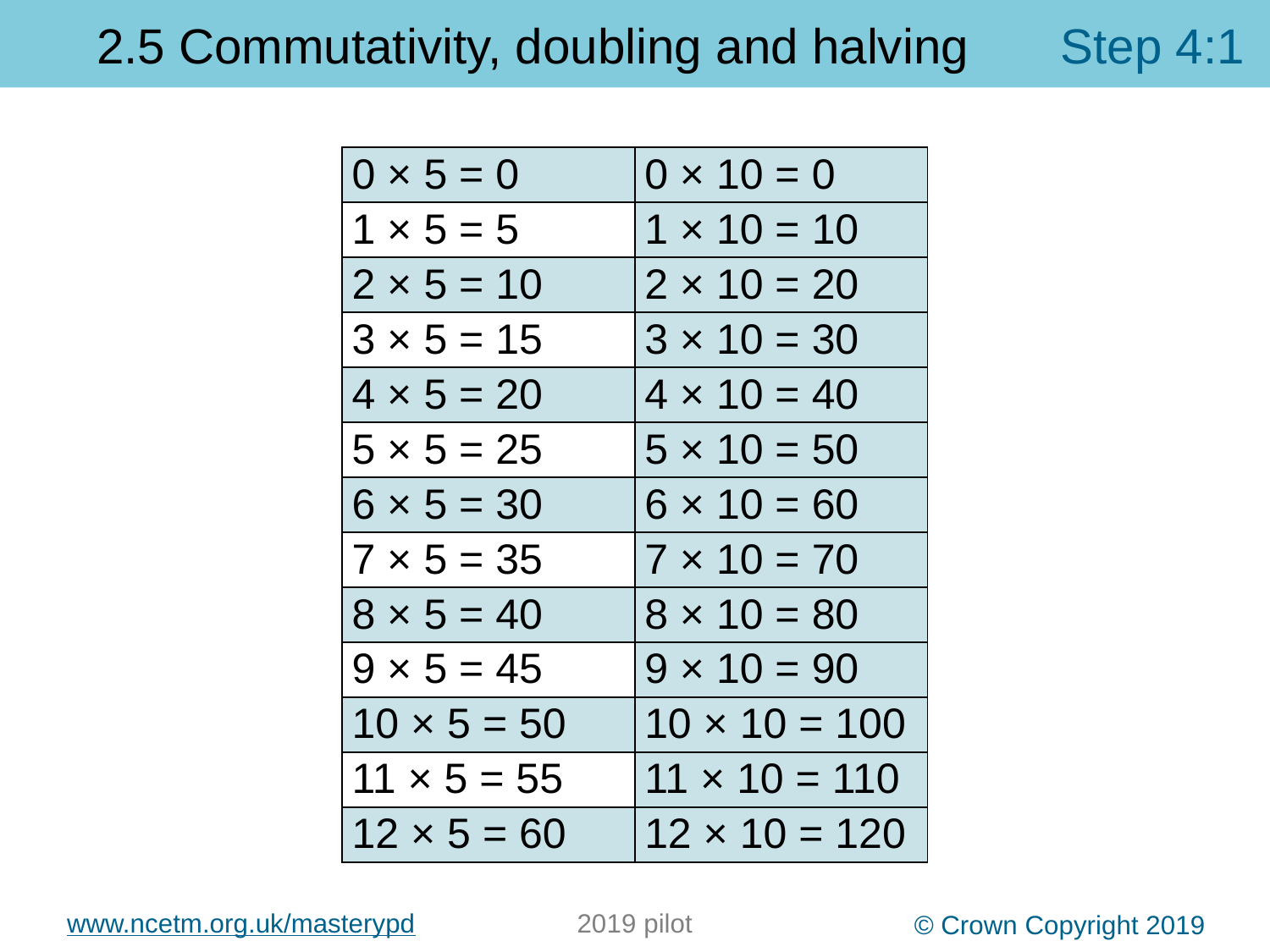

2.5 Commutativity, doubling and halving	  Step 4:1
| 0 × 5 = 0 | 0 × 10 = 0 |
| --- | --- |
| 1 × 5 = 5 | 1 × 10 = 10 |
| 2 × 5 = 10 | 2 × 10 = 20 |
| 3 × 5 = 15 | 3 × 10 = 30 |
| 4 × 5 = 20 | 4 × 10 = 40 |
| 5 × 5 = 25 | 5 × 10 = 50 |
| 6 × 5 = 30 | 6 × 10 = 60 |
| 7 × 5 = 35 | 7 × 10 = 70 |
| 8 × 5 = 40 | 8 × 10 = 80 |
| 9 × 5 = 45 | 9 × 10 = 90 |
| 10 × 5 = 50 | 10 × 10 = 100 |
| 11 × 5 = 55 | 11 × 10 = 110 |
| 12 × 5 = 60 | 12 × 10 = 120 |